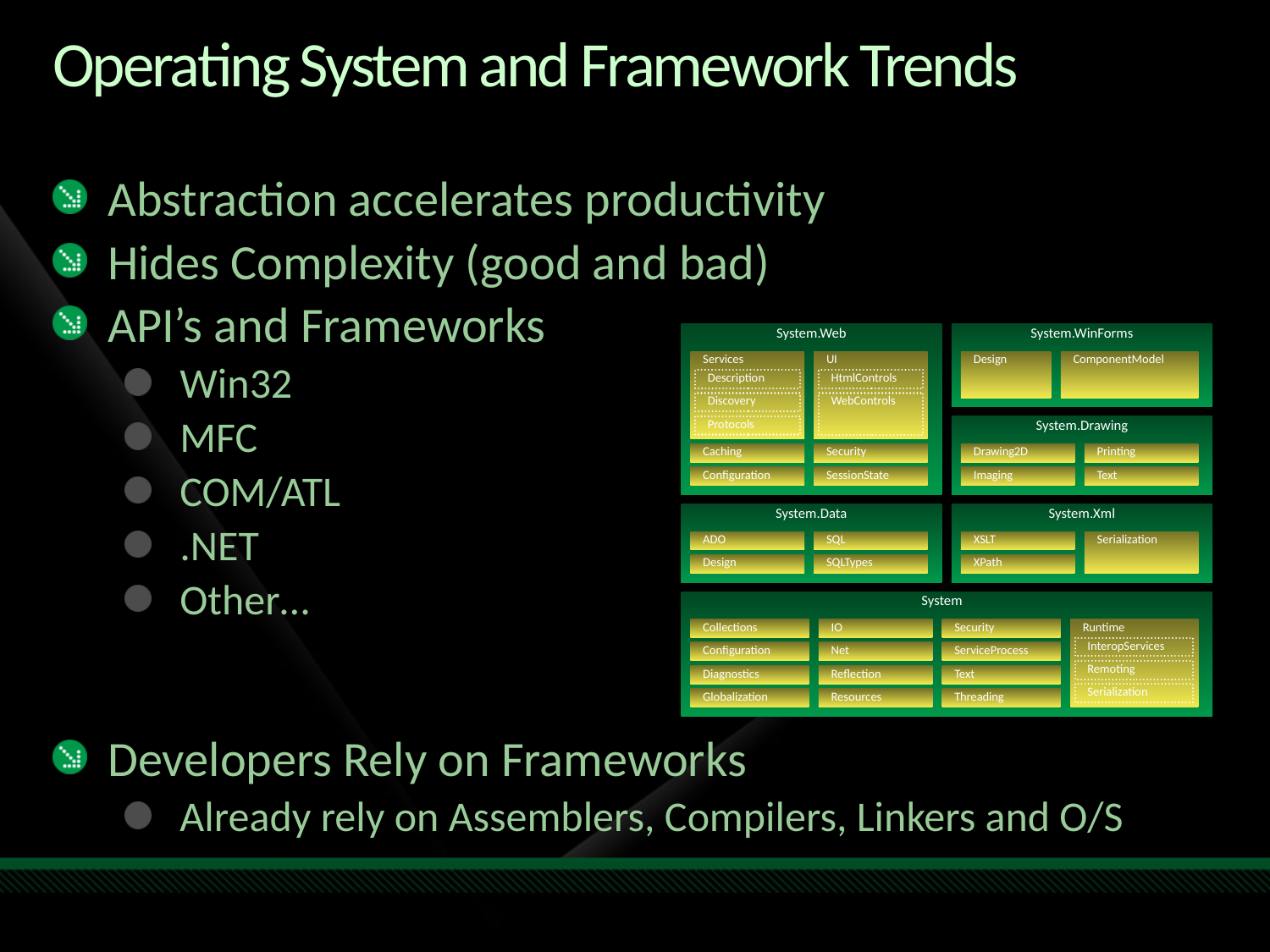

# Operating System and Framework Trends
Abstraction accelerates productivity
Hides Complexity (good and bad)
API’s and Frameworks
Win32
MFC
COM/ATL
.NET
Other…

Developers Rely on Frameworks
Already rely on Assemblers, Compilers, Linkers and O/S
System.Web
System.WinForms
Services
UI
Design
ComponentModel
Description
HtmlControls
Discovery
WebControls
Protocols
System.Drawing
Caching
Security
Drawing2D
Printing
Configuration
SessionState
Imaging
Text
System.Data
System.Xml
ADO
SQL
XSLT
Serialization
Design
SQLTypes
XPath
System
Collections
IO
Security
Runtime
InteropServices
Configuration
Net
ServiceProcess
Remoting
Diagnostics
Reflection
Text
Serialization
Globalization
Resources
Threading